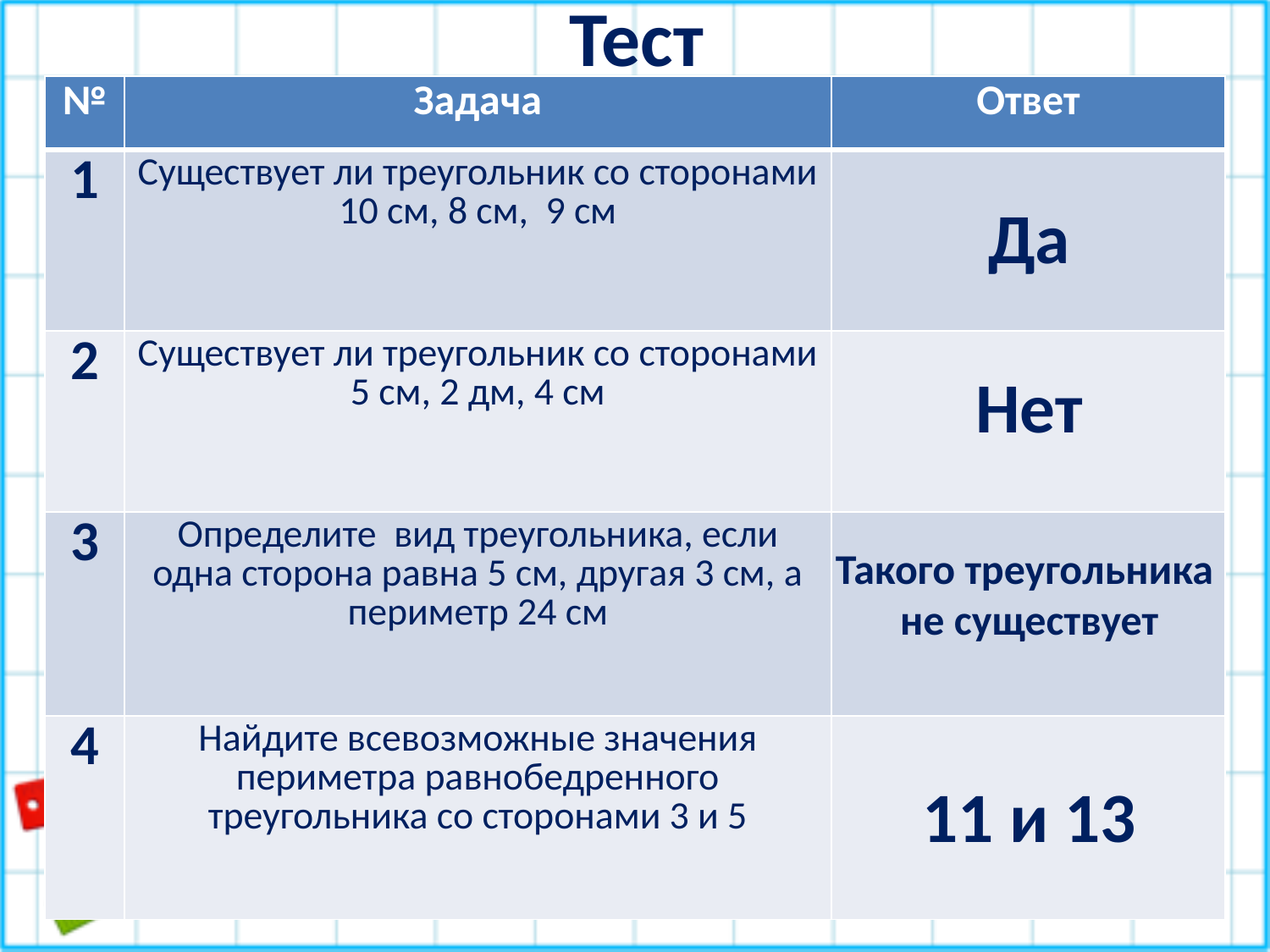

# Тест
| № | Задача | Ответ |
| --- | --- | --- |
| 1 | Существует ли треугольник со сторонами 10 см, 8 см, 9 см |  |
| 2 | Существует ли треугольник со сторонами 5 см, 2 дм, 4 см |  |
| 3 | Определите вид треугольника, если одна сторона равна 5 см, другая 3 см, а периметр 24 см |  |
| 4 | Найдите всевозможные значения периметра равнобедренного треугольника со сторонами 3 и 5 |  |
Да
Нет
Такого треугольника
не существует
11 и 13